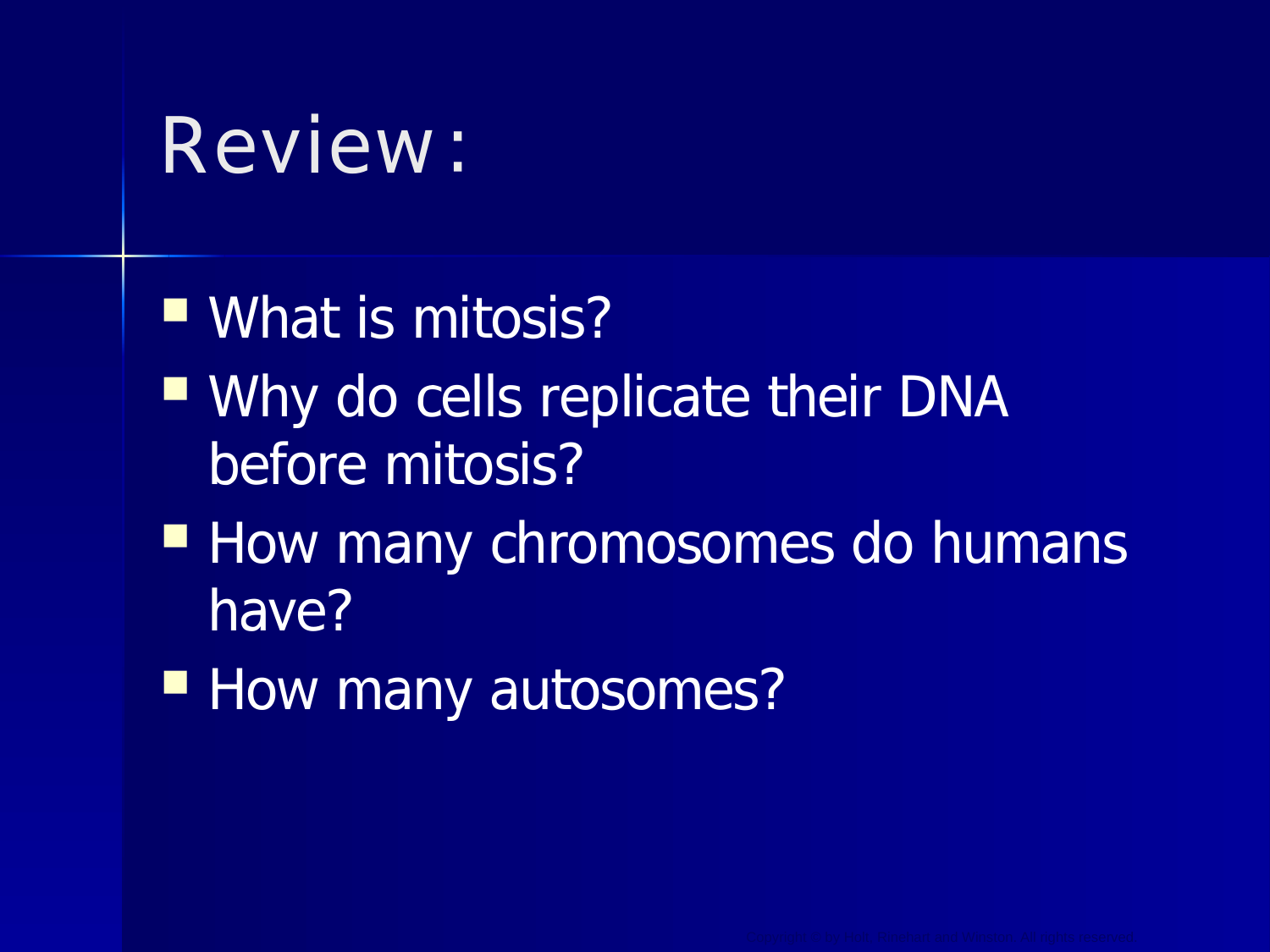

# Review:
What is mitosis?
Why do cells replicate their DNA before mitosis?
How many chromosomes do humans have?
How many autosomes?